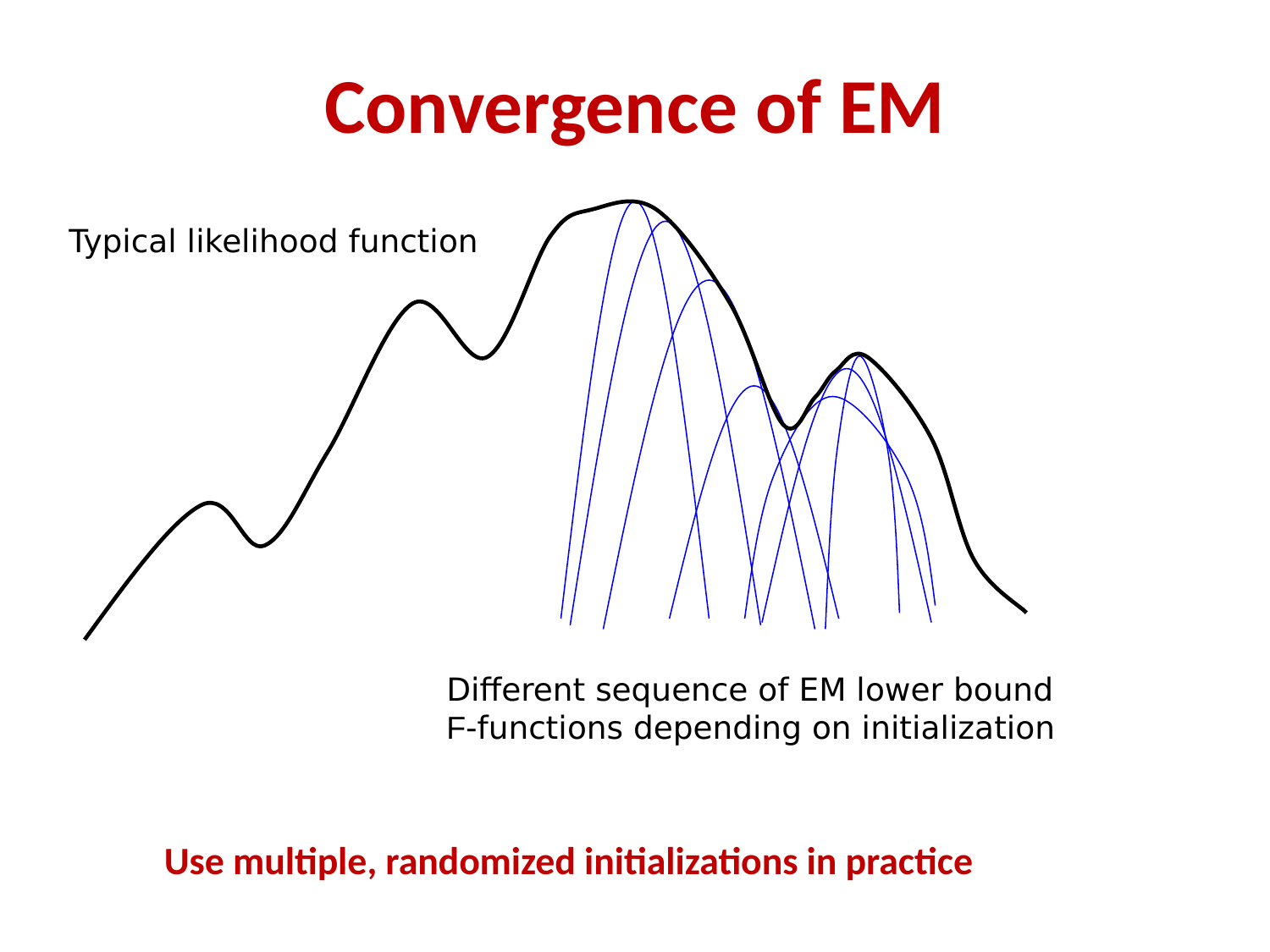

# Convergence of EM

Typical likelihood function

Different sequence of EM lower bound
F-functions depending on initialization
Use multiple, randomized initializations in practice
TexPoint fonts used in EMF.
Read the TexPoint manual before you delete this box.: AAAAAAAAA